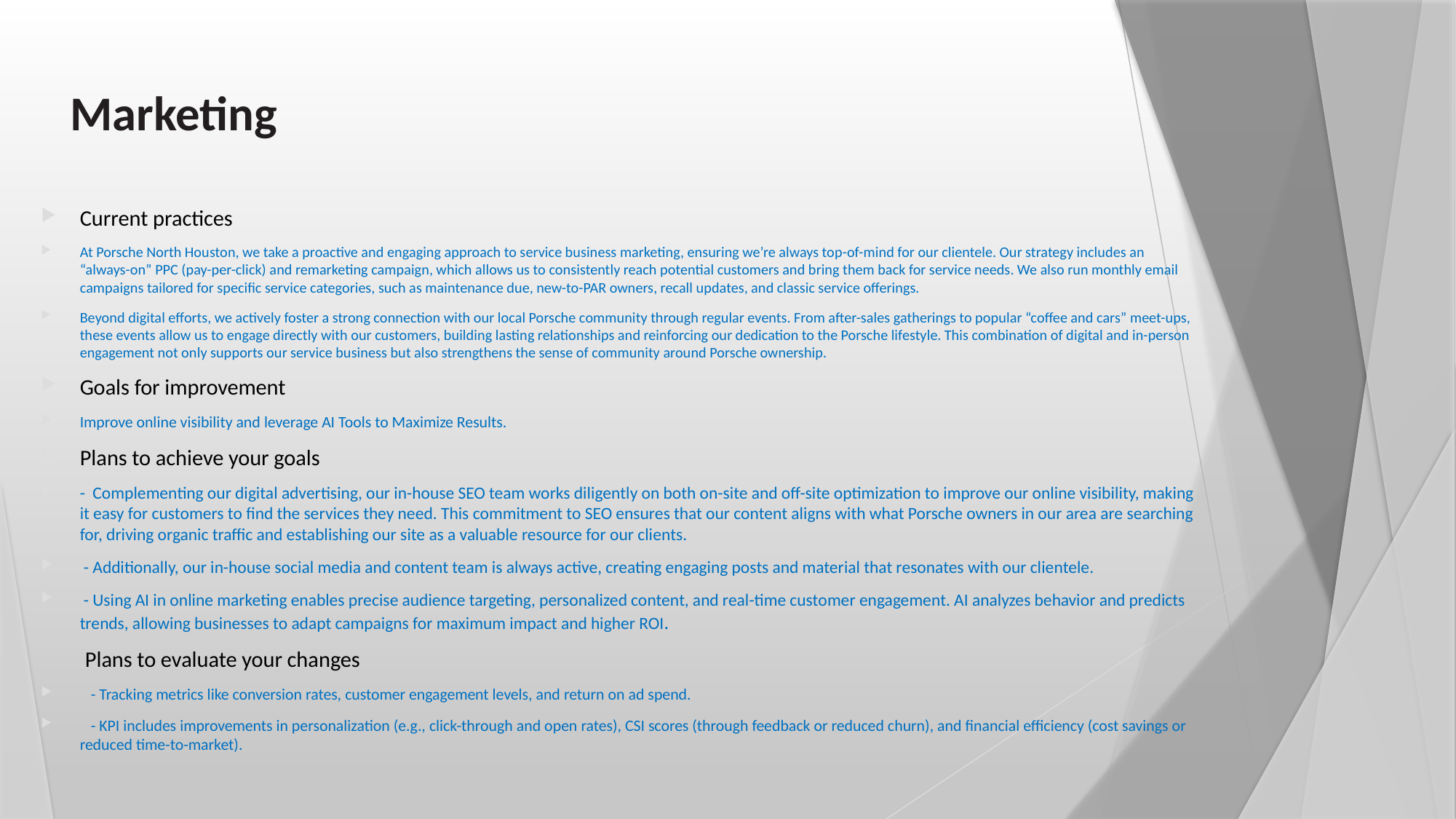

# Marketing

Current practices
At Porsche North Houston, we take a proactive and engaging approach to service business marketing, ensuring we’re always top-of-mind for our clientele. Our strategy includes an “always-on” PPC (pay-per-click) and remarketing campaign, which allows us to consistently reach potential customers and bring them back for service needs. We also run monthly email campaigns tailored for specific service categories, such as maintenance due, new-to-PAR owners, recall updates, and classic service offerings.
Beyond digital efforts, we actively foster a strong connection with our local Porsche community through regular events. From after-sales gatherings to popular “coffee and cars” meet-ups, these events allow us to engage directly with our customers, building lasting relationships and reinforcing our dedication to the Porsche lifestyle. This combination of digital and in-person engagement not only supports our service business but also strengthens the sense of community around Porsche ownership.
Goals for improvement
Improve online visibility and leverage AI Tools to Maximize Results.
Plans to achieve your goals
-  Complementing our digital advertising, our in-house SEO team works diligently on both on-site and off-site optimization to improve our online visibility, making it easy for customers to find the services they need. This commitment to SEO ensures that our content aligns with what Porsche owners in our area are searching for, driving organic traffic and establishing our site as a valuable resource for our clients.
 - Additionally, our in-house social media and content team is always active, creating engaging posts and material that resonates with our clientele.
 - Using AI in online marketing enables precise audience targeting, personalized content, and real-time customer engagement. AI analyzes behavior and predicts trends, allowing businesses to adapt campaigns for maximum impact and higher ROI.
         Plans to evaluate your changes
   - Tracking metrics like conversion rates, customer engagement levels, and return on ad spend.
   - KPI includes improvements in personalization (e.g., click-through and open rates), CSI scores (through feedback or reduced churn), and financial efficiency (cost savings or reduced time-to-market).